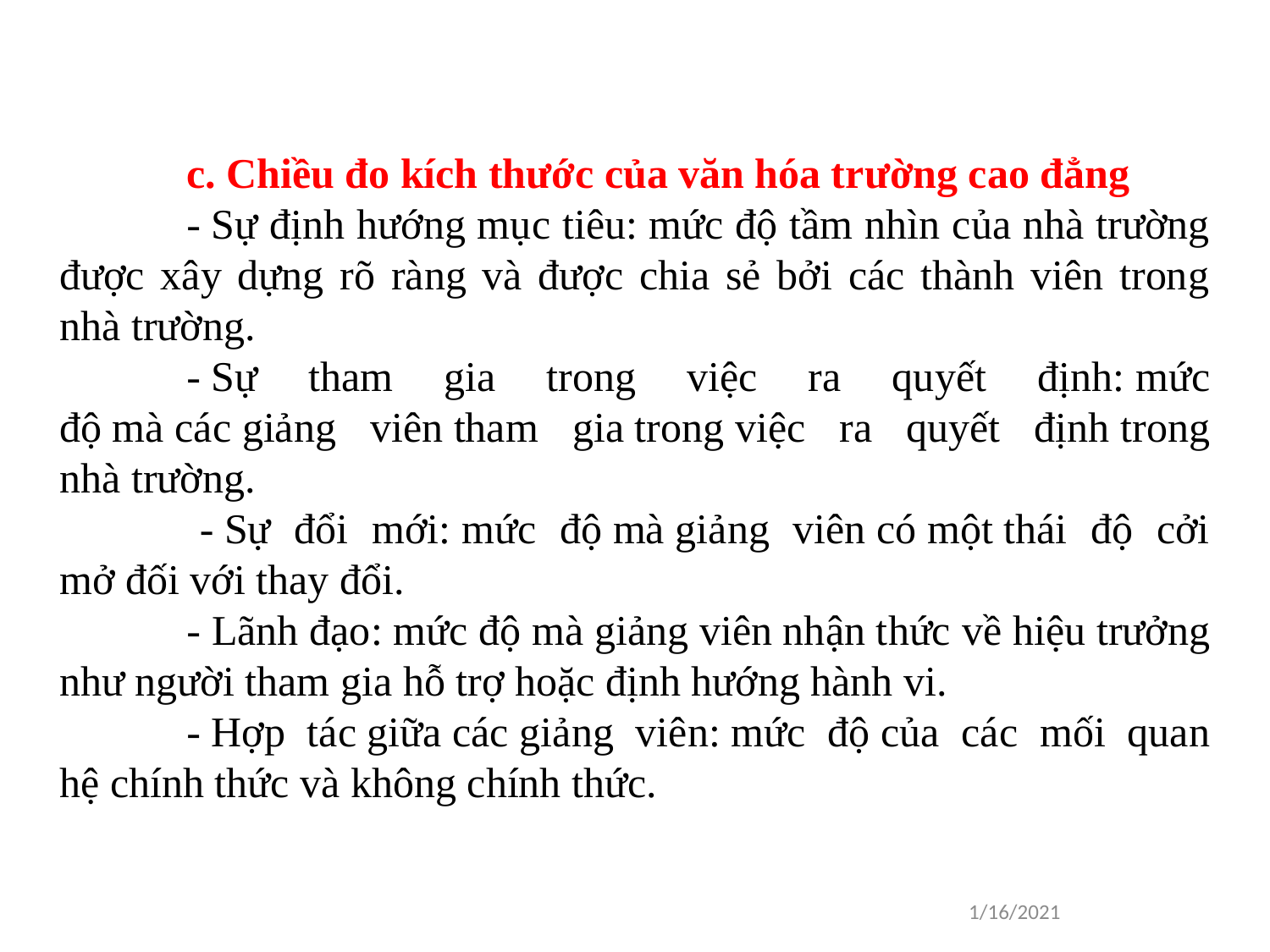

c. Chiều đo kích thước của văn hóa trường cao đẳng
	- Sự định hướng mục tiêu: mức độ tầm nhìn của nhà trường được xây dựng rõ ràng và được chia sẻ bởi các thành viên trong nhà trường.
	- Sự tham gia trong việc ra quyết định: mức độ mà các giảng viên tham gia trong việc ra quyết định trong nhà trường.
 	- Sự đổi mới: mức độ mà giảng viên có một thái độ cởi mở đối với thay đổi.
	- Lãnh đạo: mức độ mà giảng viên nhận thức về hiệu trưởng như người tham gia hỗ trợ hoặc định hướng hành vi.
	- Hợp tác giữa các giảng viên: mức độ của các mối quan hệ chính thức và không chính thức.
1/16/2021